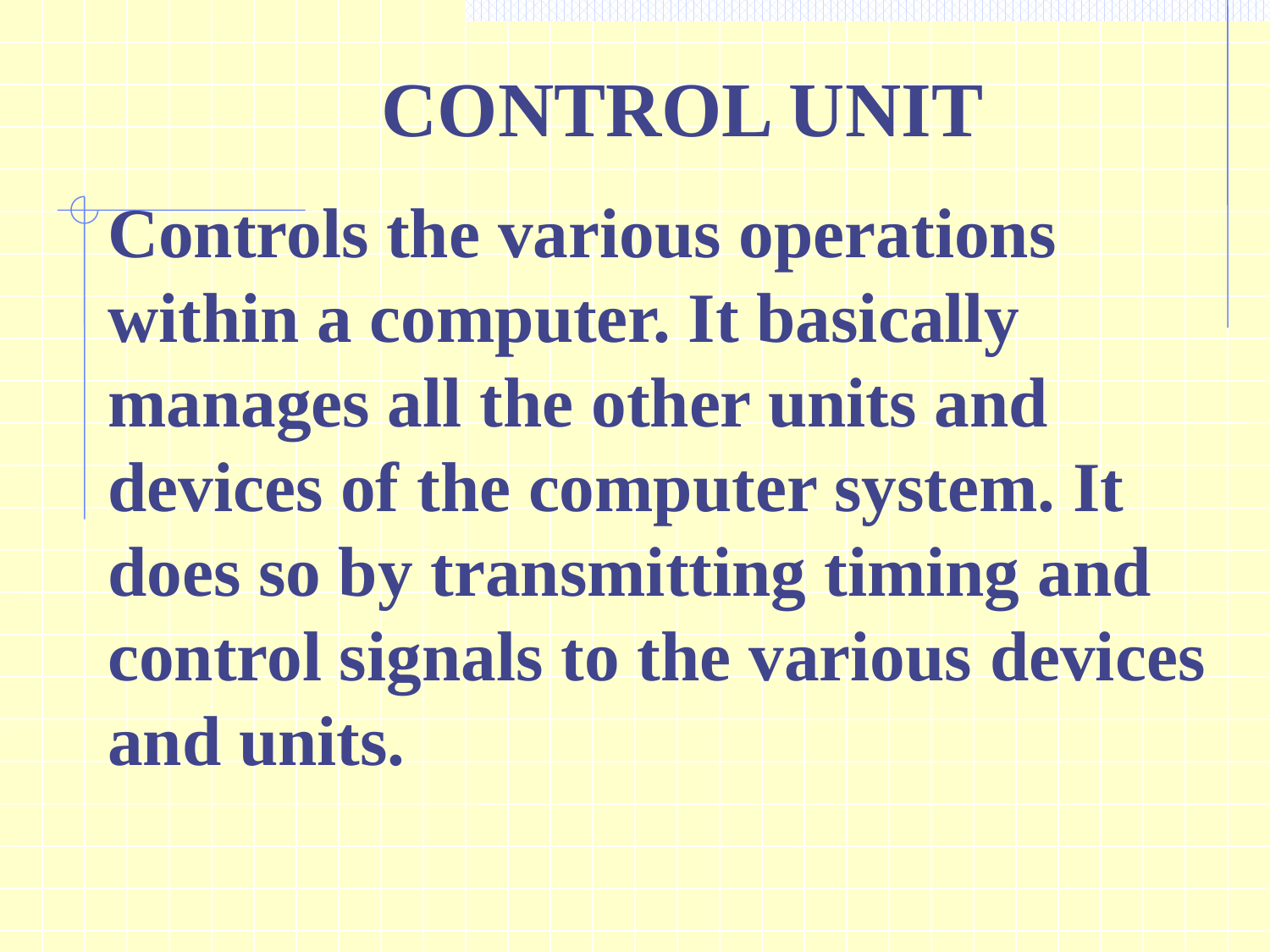

CONTROL UNIT
Controls the various operations within a computer. It basically manages all the other units and devices of the computer system. It does so by transmitting timing and control signals to the various devices and units.